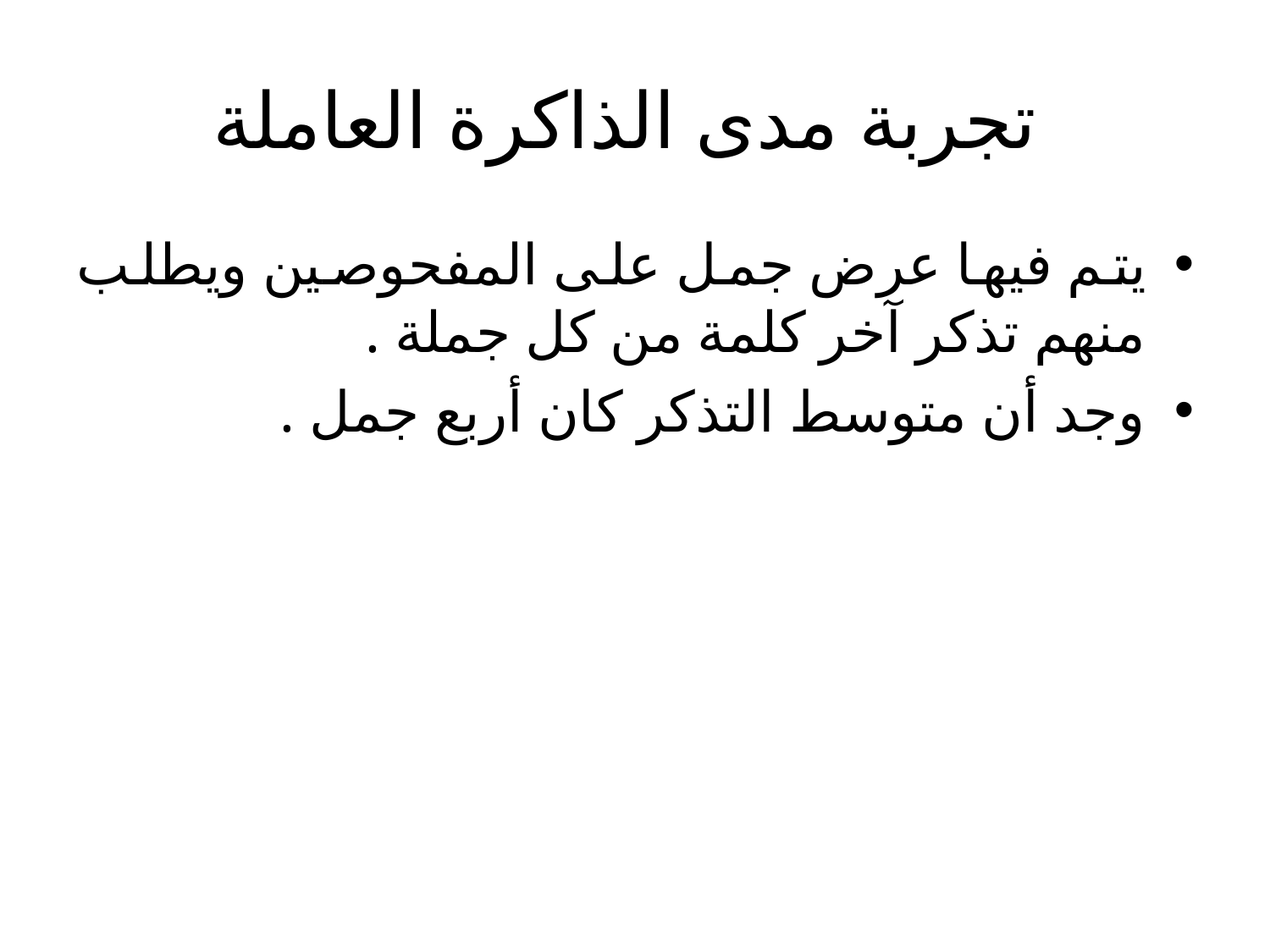

# تجربة مدى الذاكرة العاملة
يتم فيها عرض جمل على المفحوصين ويطلب منهم تذكر آخر كلمة من كل جملة .
وجد أن متوسط التذكر كان أربع جمل .